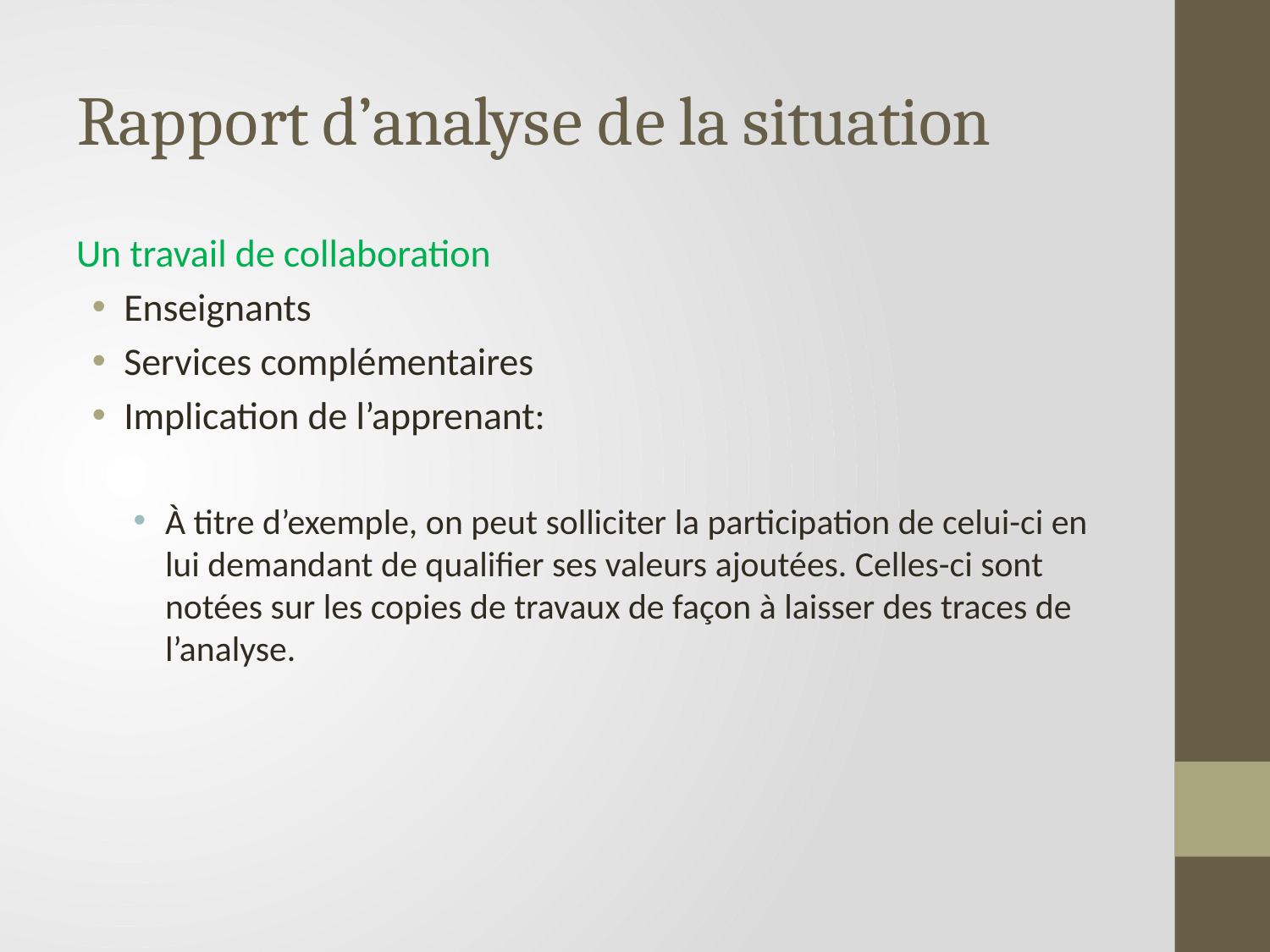

# Rapport d’analyse de la situation
Un travail de collaboration
Enseignants
Services complémentaires
Implication de l’apprenant:

À titre d’exemple, on peut solliciter la participation de celui-ci en lui demandant de qualifier ses valeurs ajoutées. Celles-ci sont notées sur les copies de travaux de façon à laisser des traces de l’analyse.